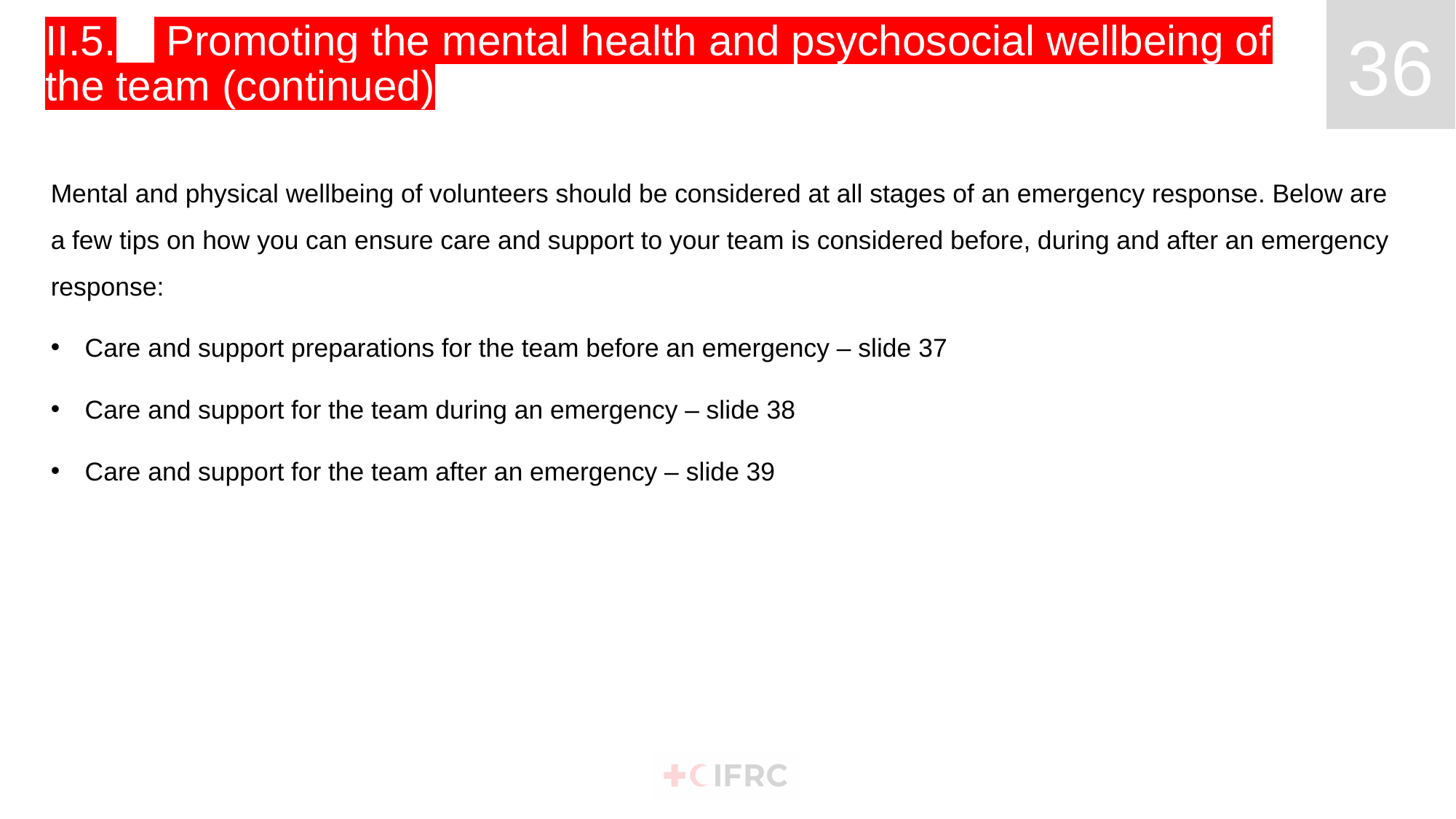

# II.5.	 Promoting the mental health and psychosocial wellbeing of the team (continued)
Mental and physical wellbeing of volunteers should be considered at all stages of an emergency response. Below are a few tips on how you can ensure care and support to your team is considered before, during and after an emergency response:
Care and support preparations for the team before an emergency – slide 37
Care and support for the team during an emergency – slide 38
Care and support for the team after an emergency – slide 39